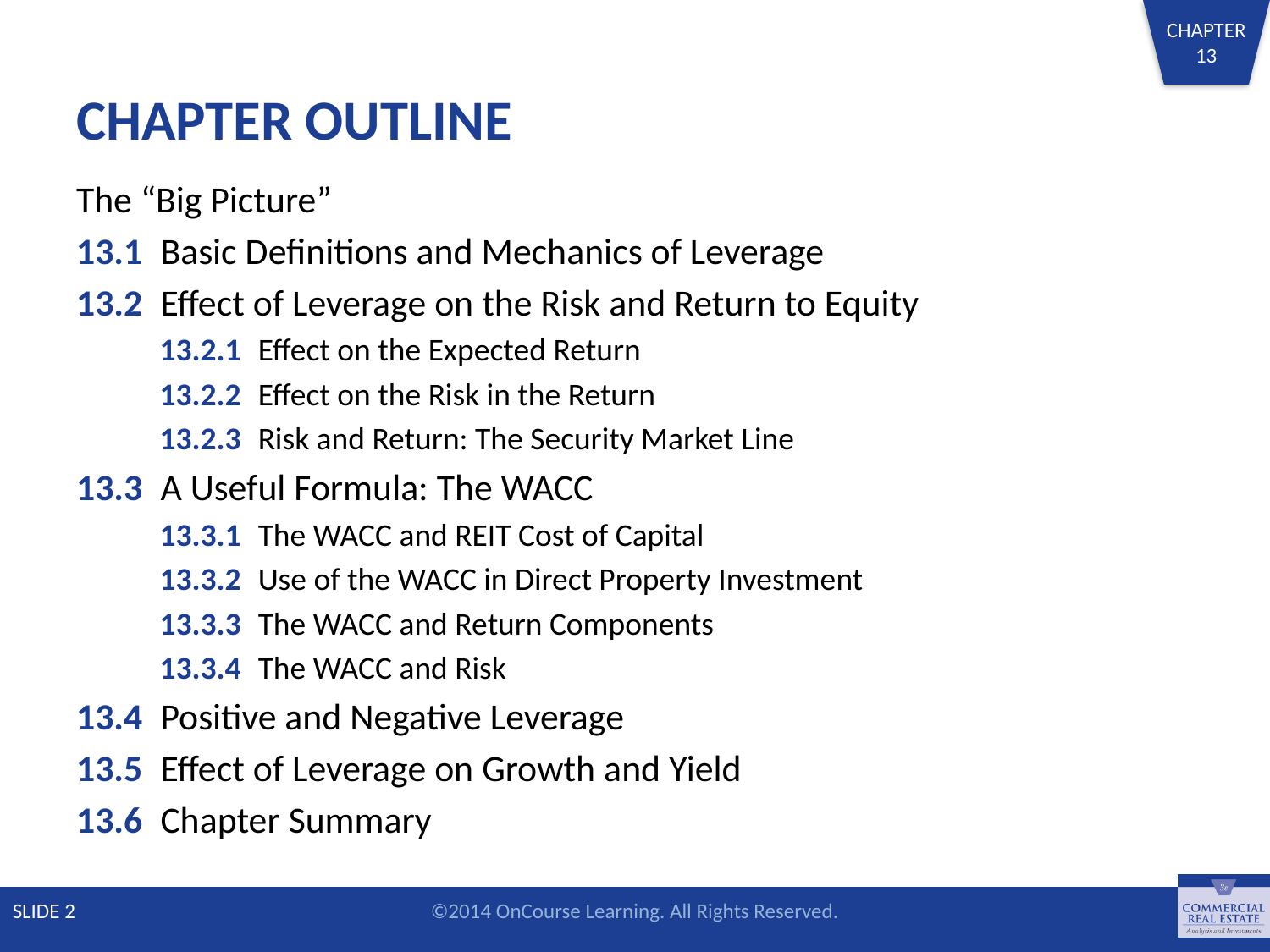

# CHAPTER OUTLINE
The “Big Picture”
13.1 	Basic Definitions and Mechanics of Leverage
13.2 	Effect of Leverage on the Risk and Return to Equity
13.2.1 	Effect on the Expected Return
13.2.2 	Effect on the Risk in the Return
13.2.3 	Risk and Return: The Security Market Line
13.3	A Useful Formula: The WACC
13.3.1 	The WACC and REIT Cost of Capital
13.3.2 	Use of the WACC in Direct Property Investment
13.3.3 	The WACC and Return Components
13.3.4 	The WACC and Risk
13.4 	Positive and Negative Leverage
13.5 	Effect of Leverage on Growth and Yield
13.6 	Chapter Summary
SLIDE 2